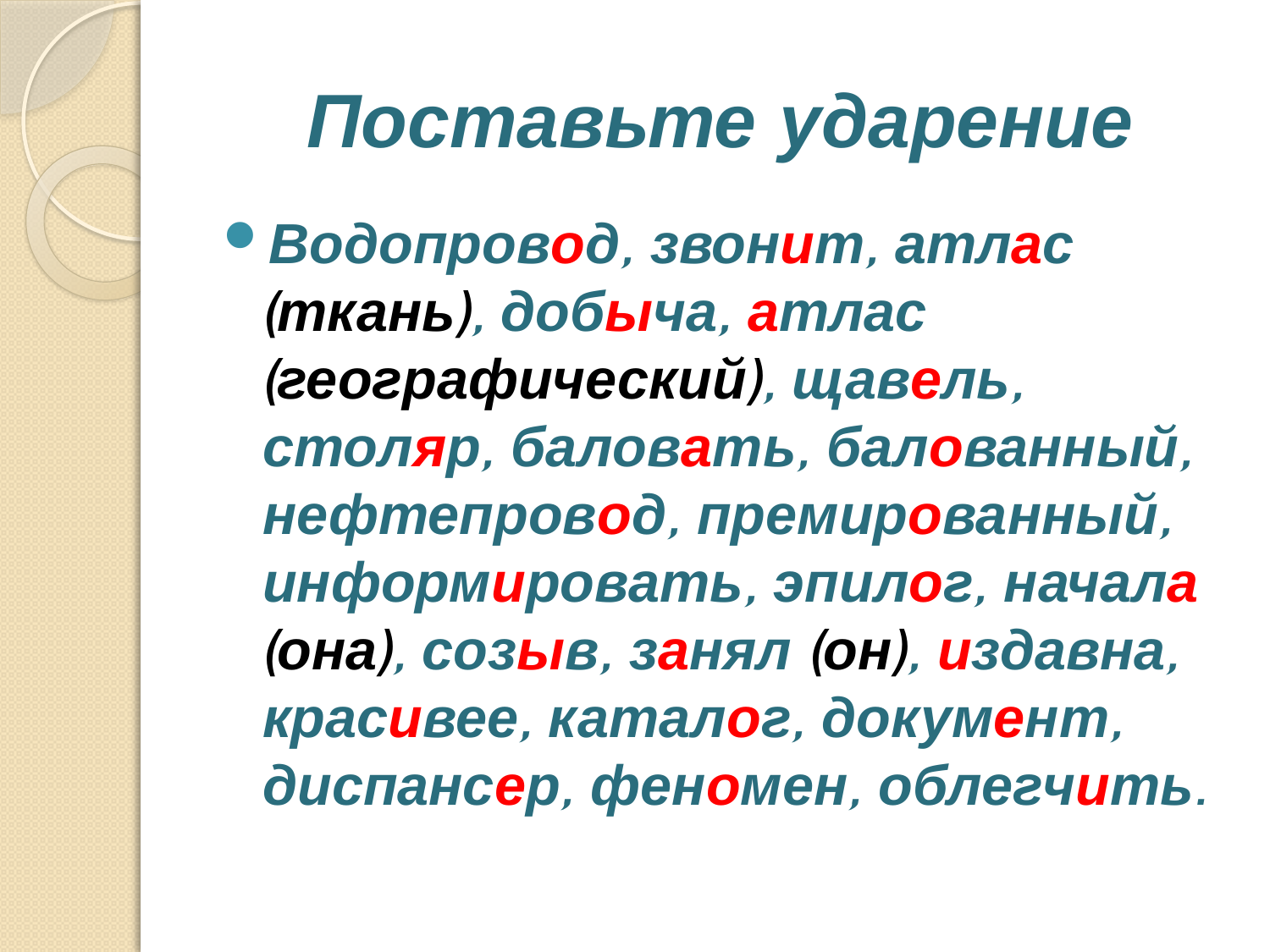

# Поставьте ударение
Водопровод, звонит, атлас (ткань), добыча, атлас (географический), щавель, столяр, баловать, балованный, нефтепровод, премированный, информировать, эпилог, начала (она), созыв, занял (он), издавна, красивее, каталог, документ, диспансер, феномен, облегчить.